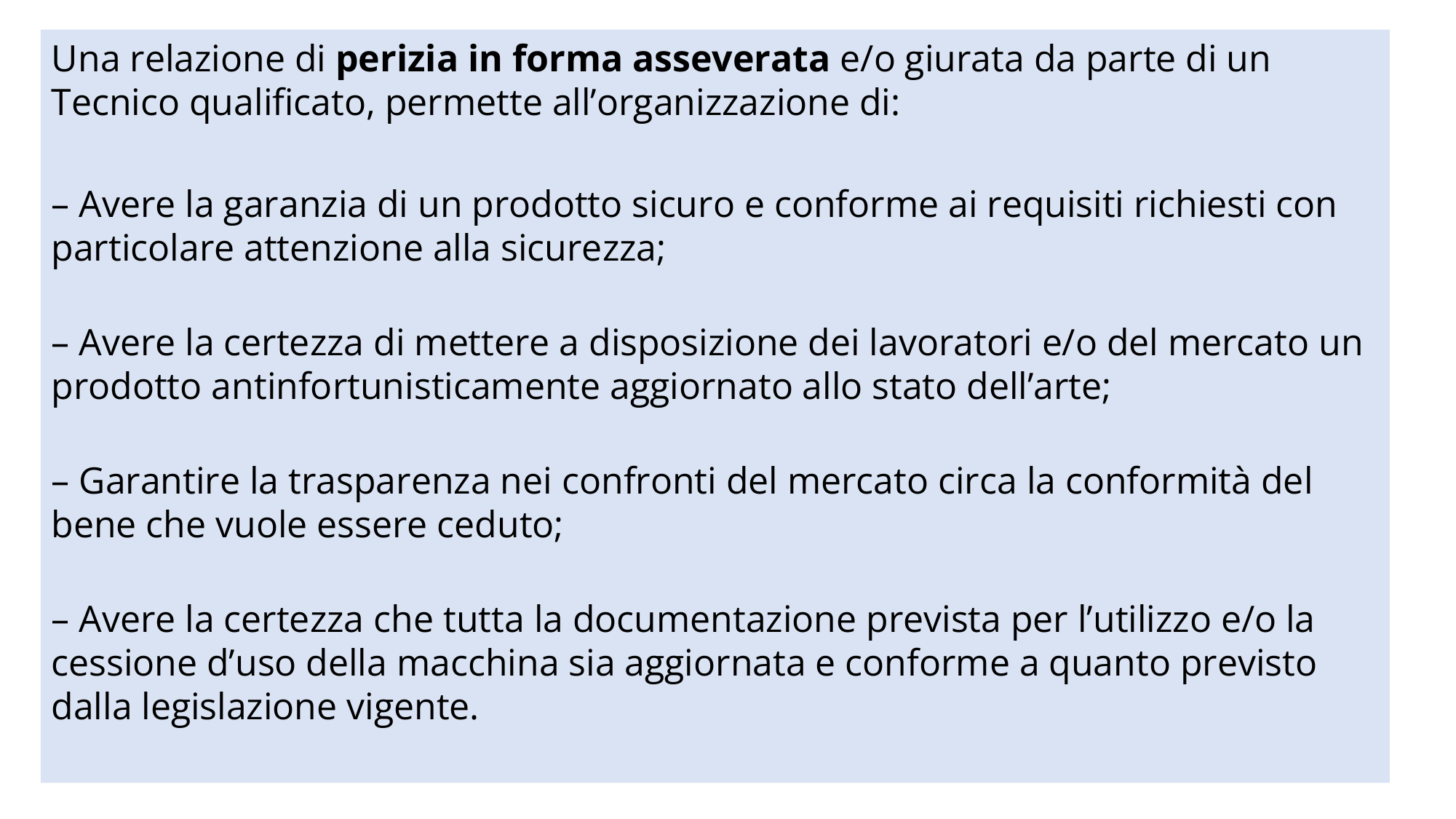

Una relazione di perizia in forma asseverata e/o giurata da parte di un Tecnico qualificato, permette all’organizzazione di:

– Avere la garanzia di un prodotto sicuro e conforme ai requisiti richiesti con particolare attenzione alla sicurezza;
– Avere la certezza di mettere a disposizione dei lavoratori e/o del mercato un prodotto antinfortunisticamente aggiornato allo stato dell’arte;
– Garantire la trasparenza nei confronti del mercato circa la conformità del bene che vuole essere ceduto;
– Avere la certezza che tutta la documentazione prevista per l’utilizzo e/o la cessione d’uso della macchina sia aggiornata e conforme a quanto previsto dalla legislazione vigente.